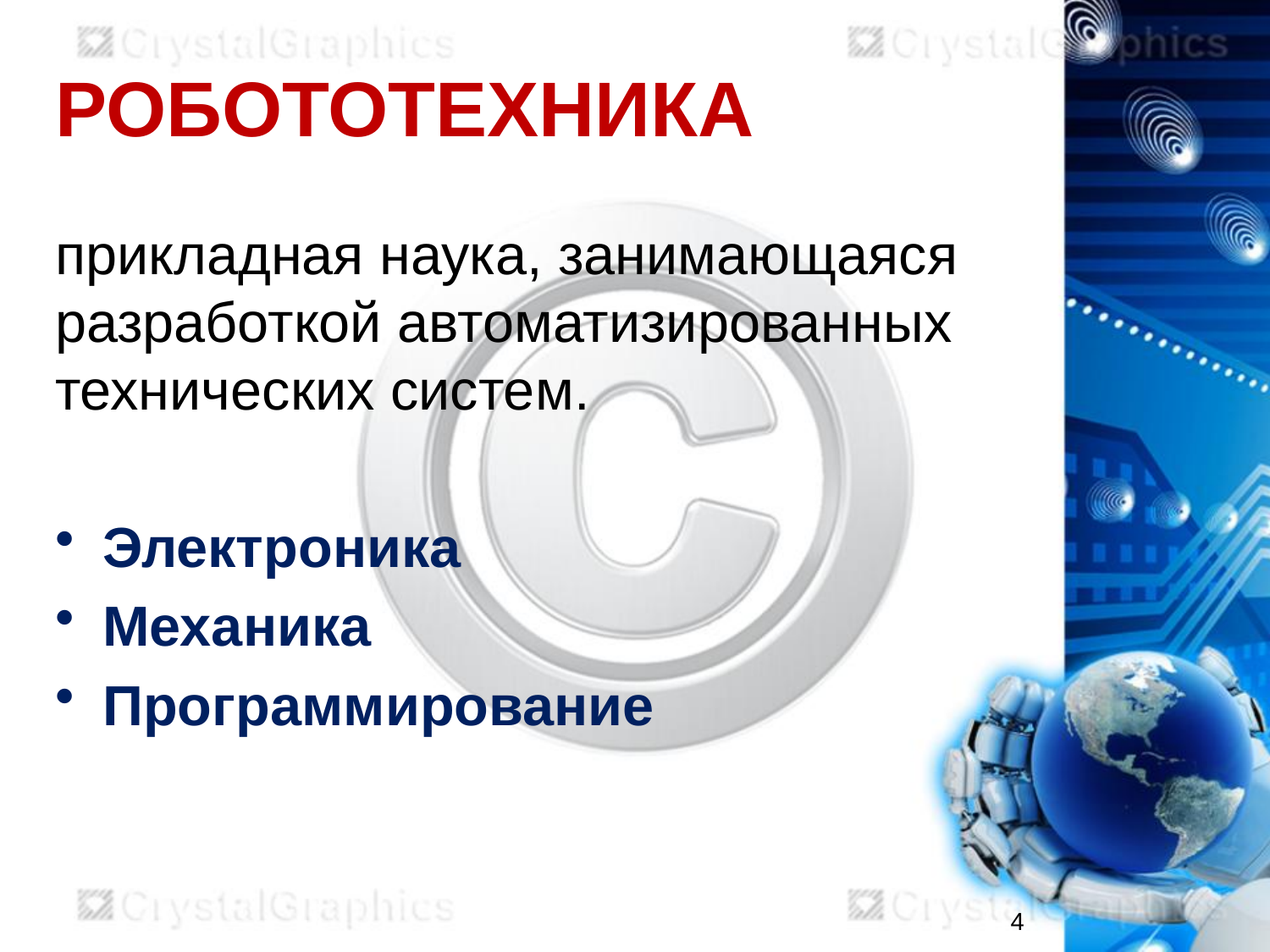

# РОБОТОТЕХНИКА
прикладная наука, занимающаяся разработкой автоматизированных технических систем.

Электроника
Механика
Программирование

4